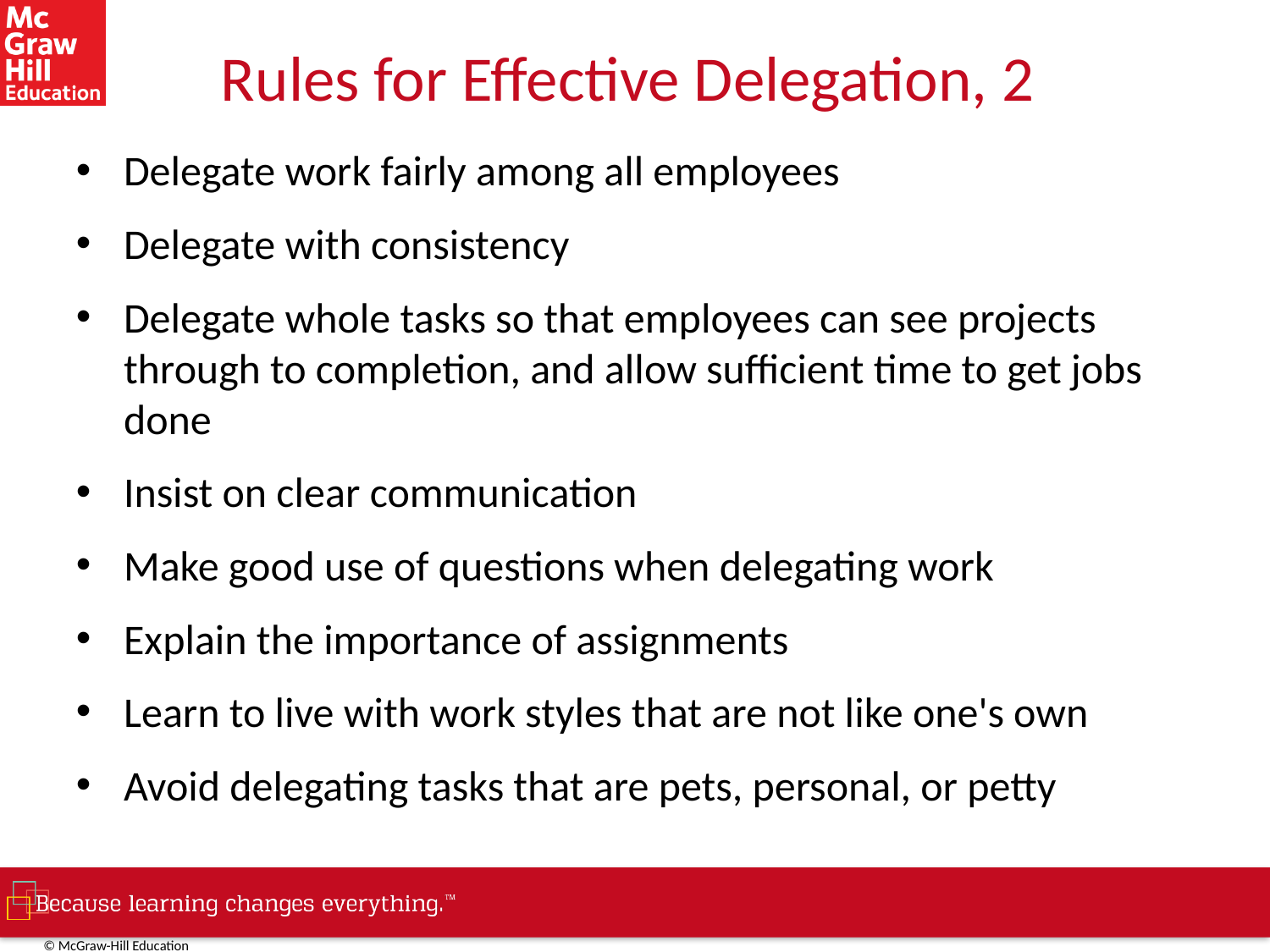

# Rules for Effective Delegation, 2
Delegate work fairly among all employees
Delegate with consistency
Delegate whole tasks so that employees can see projects through to completion, and allow sufficient time to get jobs done
Insist on clear communication
Make good use of questions when delegating work
Explain the importance of assignments
Learn to live with work styles that are not like one's own
Avoid delegating tasks that are pets, personal, or petty